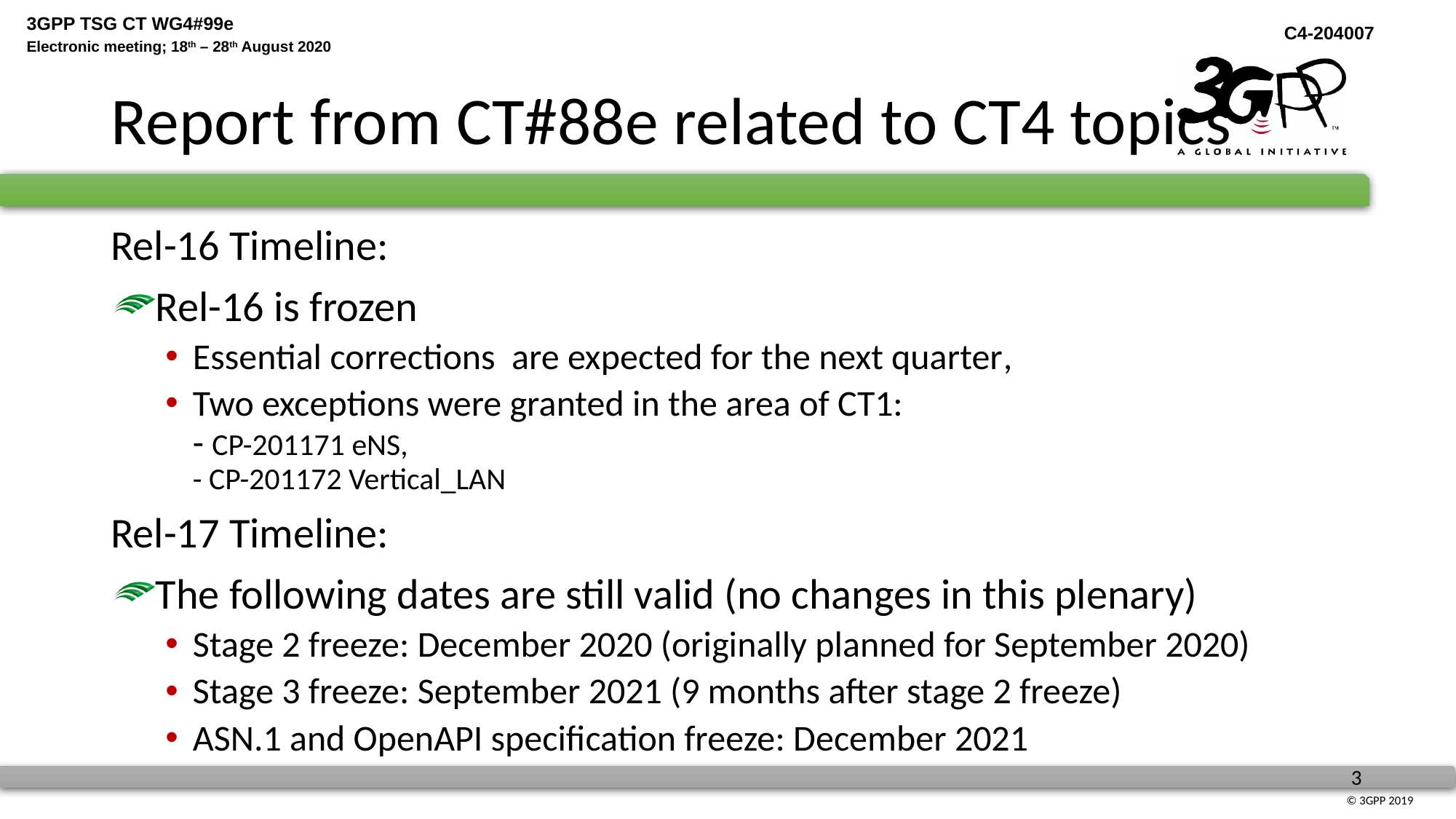

# Report from CT#88e related to CT4 topics
Rel-16 Timeline:
Rel-16 is frozen
Essential corrections  are expected for the next quarter,
Two exceptions were granted in the area of CT1:
- CP-201171 eNS,
- CP-201172 Vertical_LAN
Rel-17 Timeline:
The following dates are still valid (no changes in this plenary)
Stage 2 freeze: December 2020 (originally planned for September 2020)
Stage 3 freeze: September 2021 (9 months after stage 2 freeze)
ASN.1 and OpenAPI specification freeze: December 2021